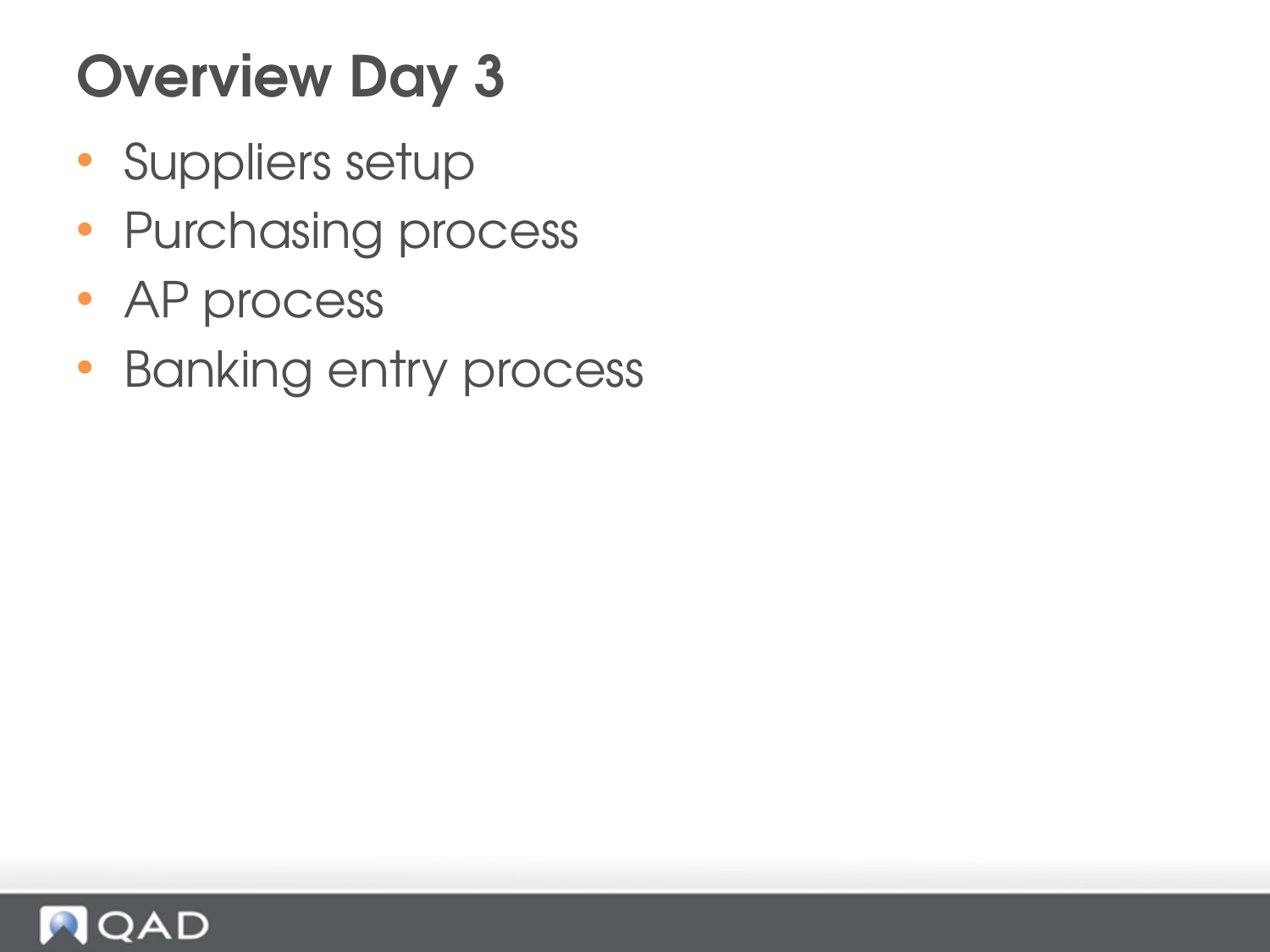

# Overview Day 3
Suppliers setup
Purchasing process
AP process
Banking entry process